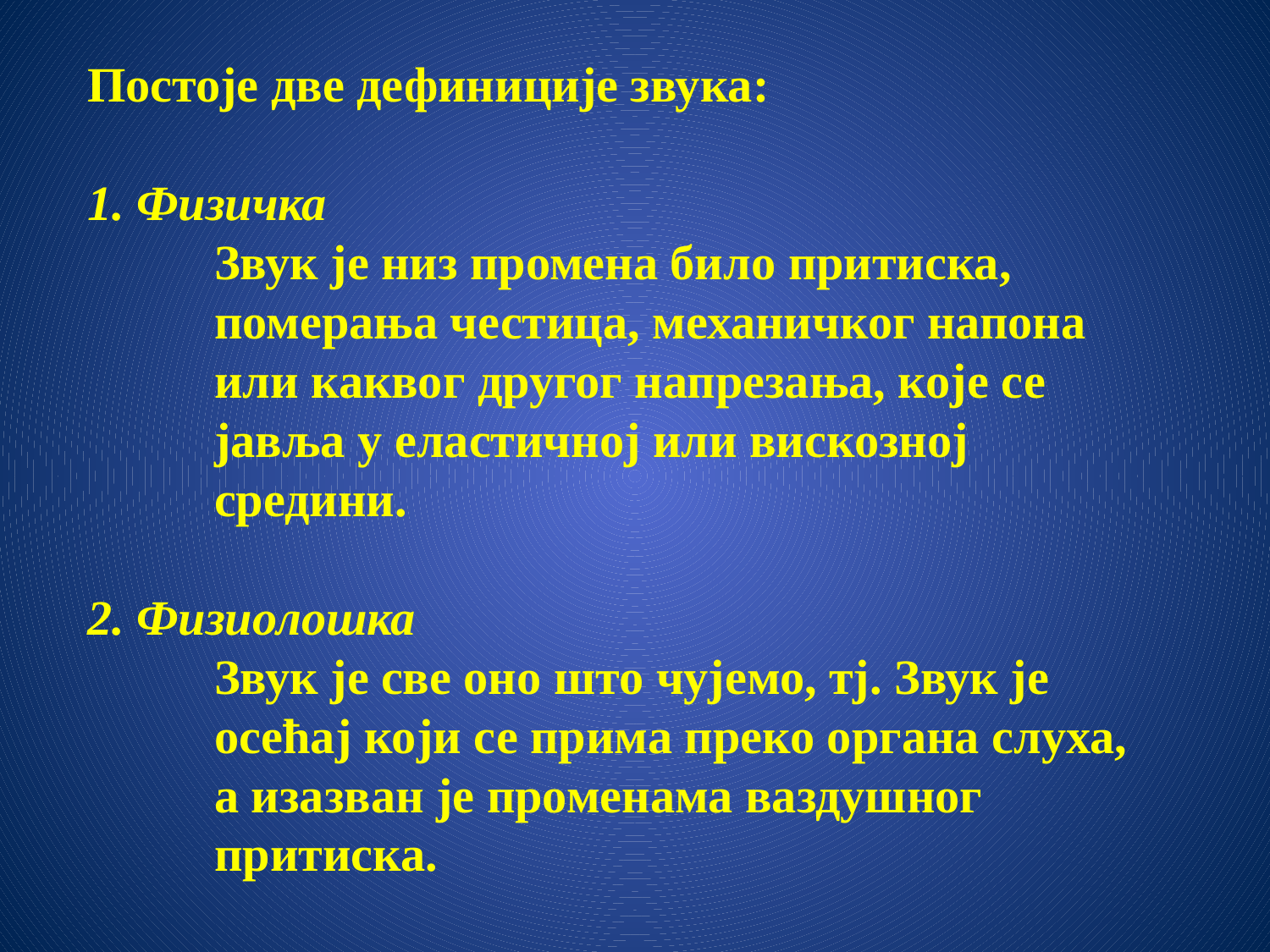

Постоје две дефиниције звука:

1. Физичка
Звук је низ промена било притиска, померања честица, механичког напона или каквог другог напрезања, које се јавља у еластичној или вискозној средини.

2. Физиолошка
Звук је све оно што чујемо, тј. Звук је осећај који се прима преко органа слуха,  а изазван је променама ваздушног притиска.